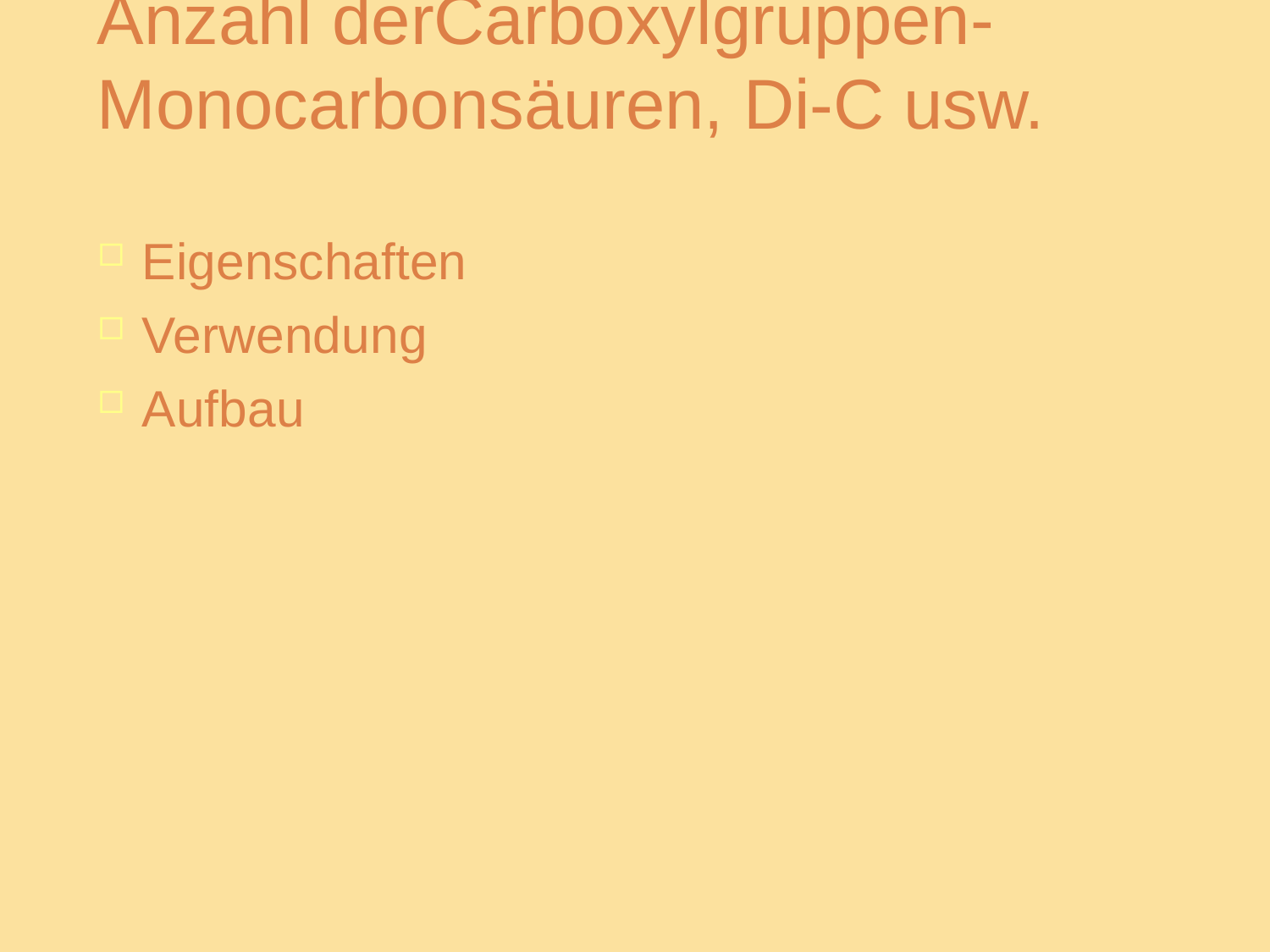

Anzahl derCarboxylgruppen-
Monocarbonsäuren, Di-C usw.
Eigenschaften
Verwendung
Aufbau